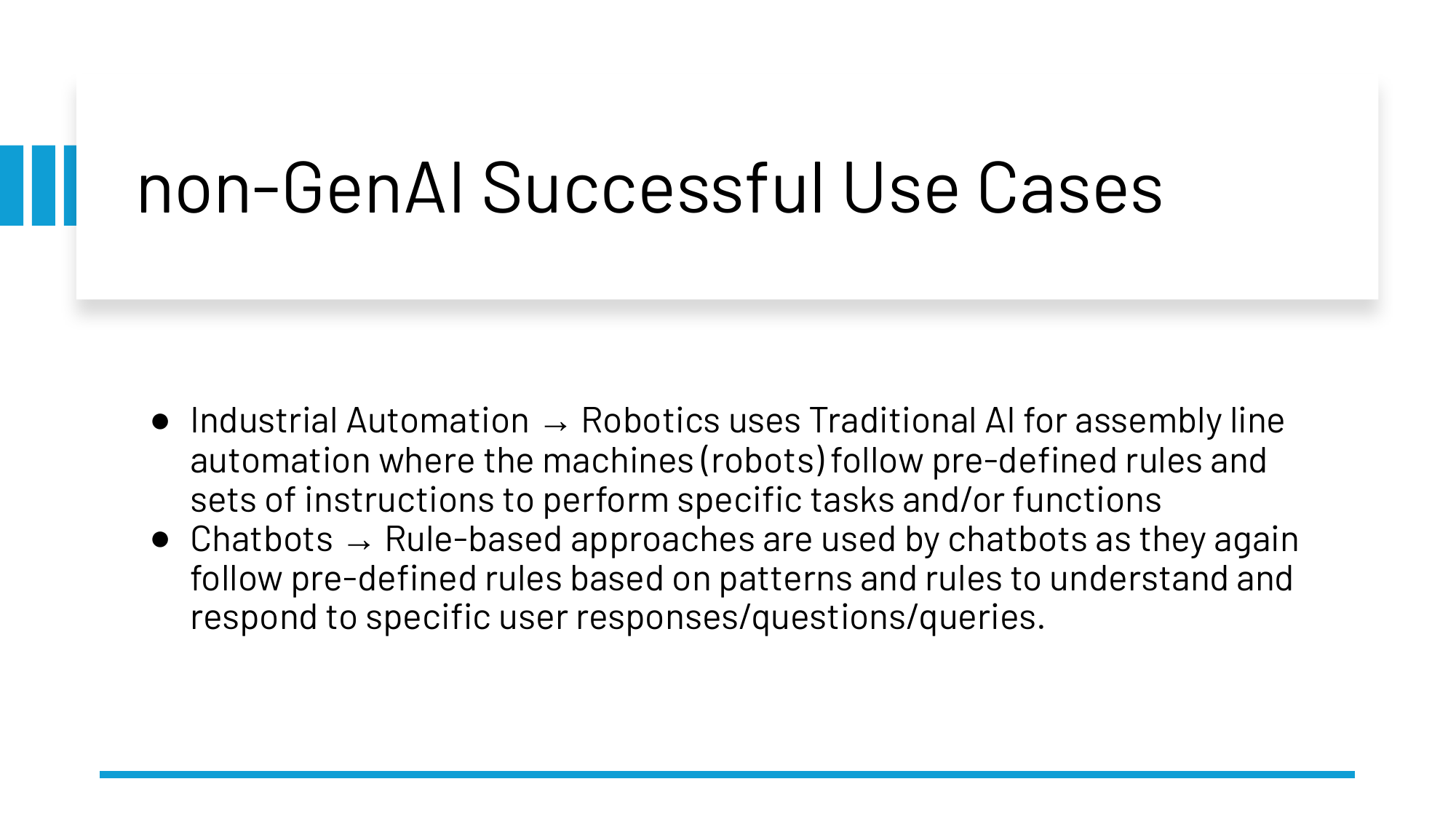

# non-GenAI Successful Use Cases

Industrial Automation → Robotics uses Traditional AI for assembly line automation where the machines (robots) follow pre-defined rules and sets of instructions to perform specific tasks and/or functions
Chatbots → Rule-based approaches are used by chatbots as they again follow pre-defined rules based on patterns and rules to understand and respond to specific user responses/questions/queries.